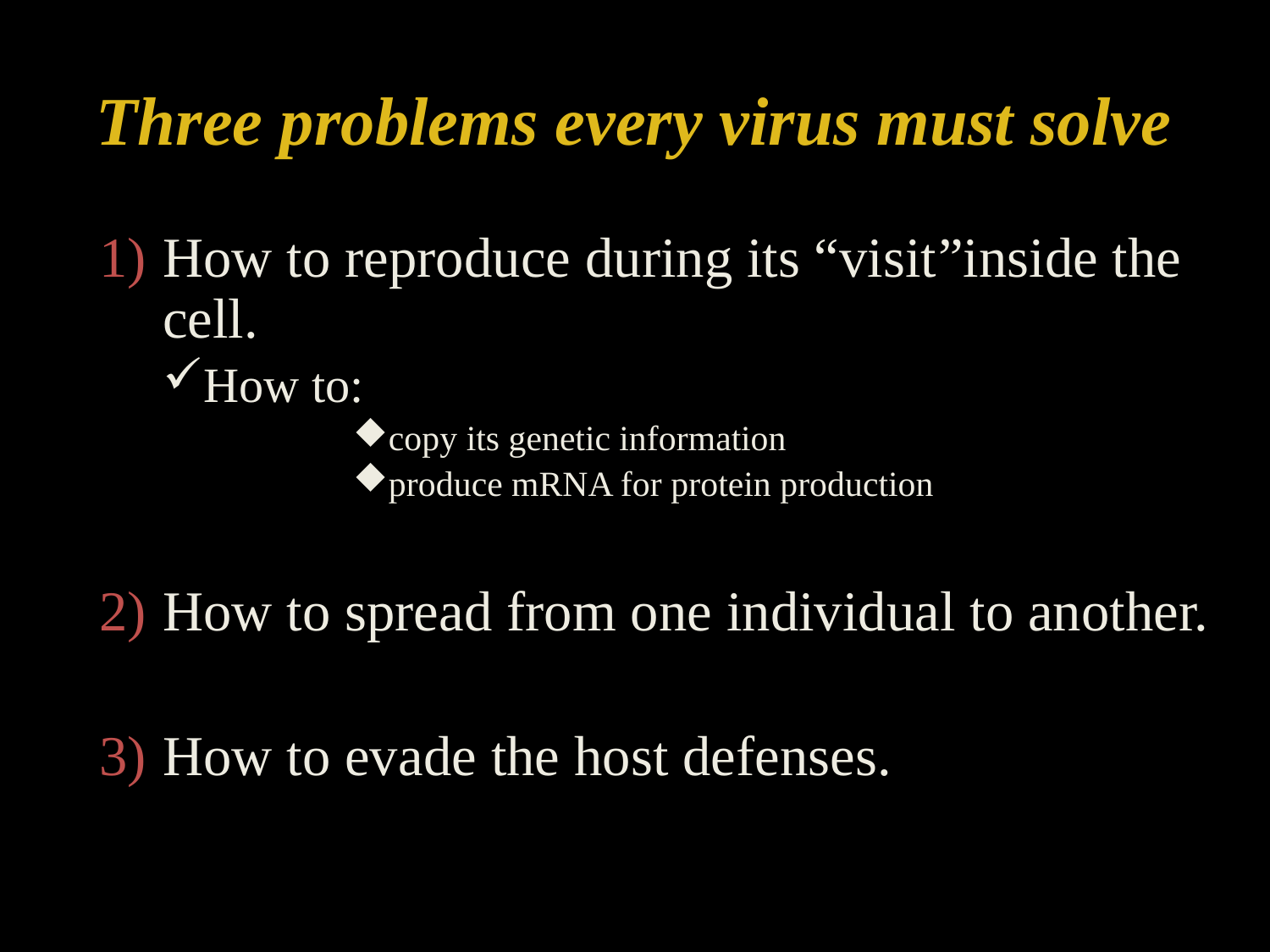

# Three problems every virus must solve
How to reproduce during its “visit”inside the cell.
How to:
copy its genetic information
produce mRNA for protein production

How to spread from one individual to another.

How to evade the host defenses.